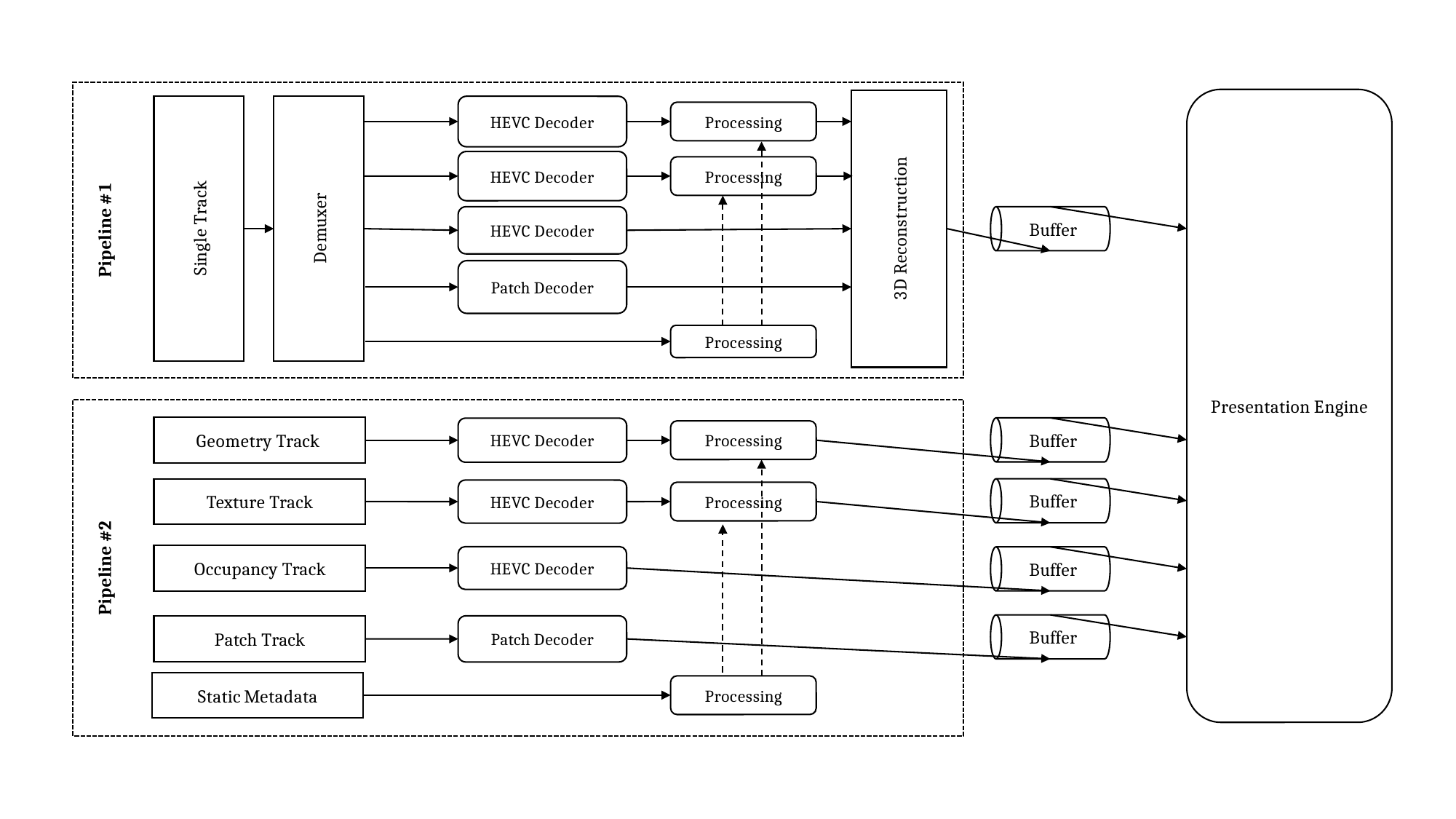

Presentation Engine
3D Reconstruction
HEVC Decoder
Processing
HEVC Decoder
Processing
Buffer
Demuxer
Single Track
HEVC Decoder
Pipeline #1
Patch Decoder
Processing
Buffer

Geometry Track
HEVC Decoder
Processing
Buffer
Texture Track
HEVC Decoder
Processing
Buffer
Occupancy Track
HEVC Decoder
Pipeline #2
Buffer
Patch Decoder
Patch Track
Static Metadata
Processing